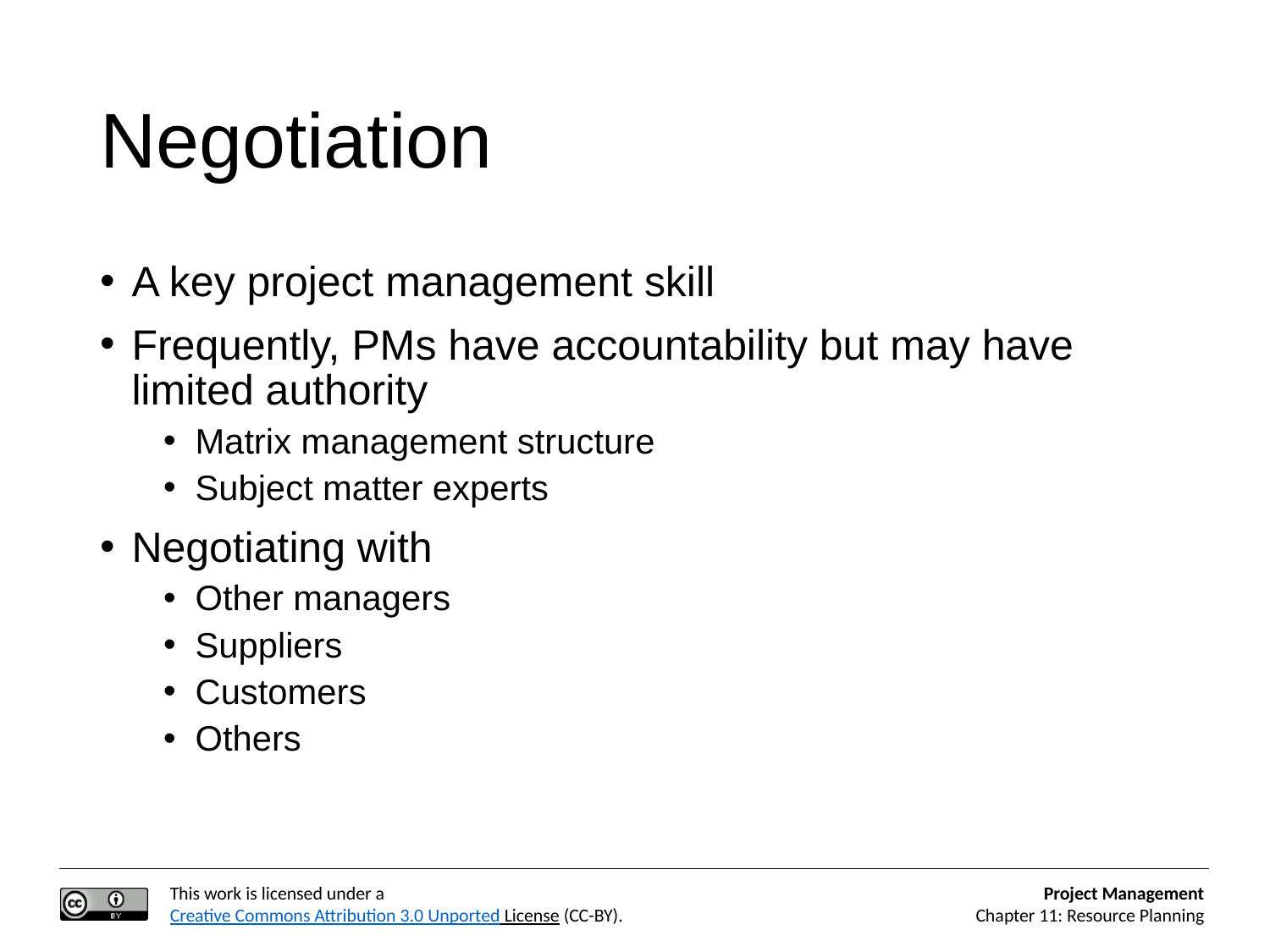

# Negotiation
A key project management skill
Frequently, PMs have accountability but may have limited authority
Matrix management structure
Subject matter experts
Negotiating with
Other managers
Suppliers
Customers
Others